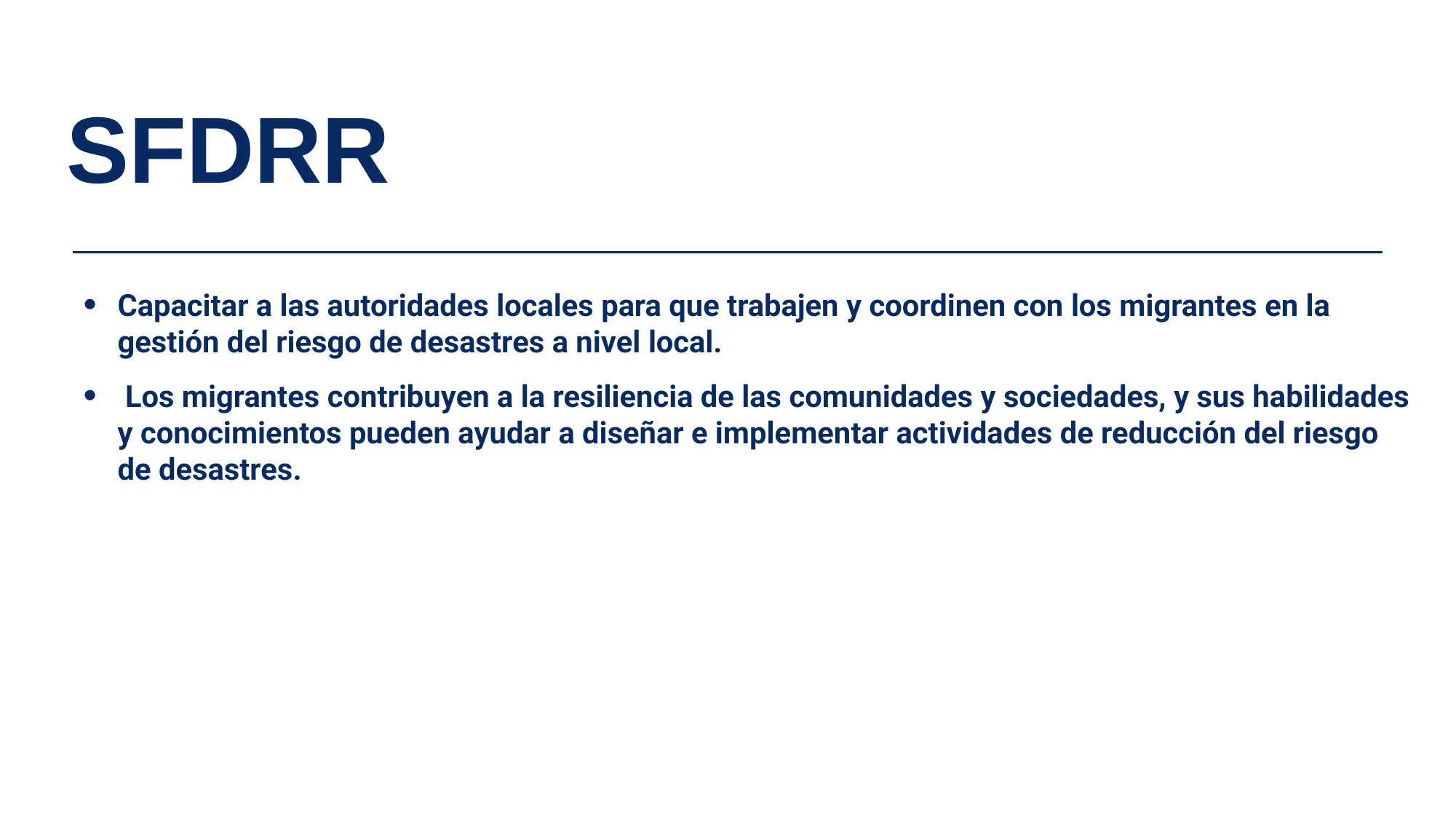

SFDRR
Capacitar a las autoridades locales para que trabajen y coordinen con los migrantes en la gestión del riesgo de desastres a nivel local.
 Los migrantes contribuyen a la resiliencia de las comunidades y sociedades, y sus habilidades y conocimientos pueden ayudar a diseñar e implementar actividades de reducción del riesgo de desastres.